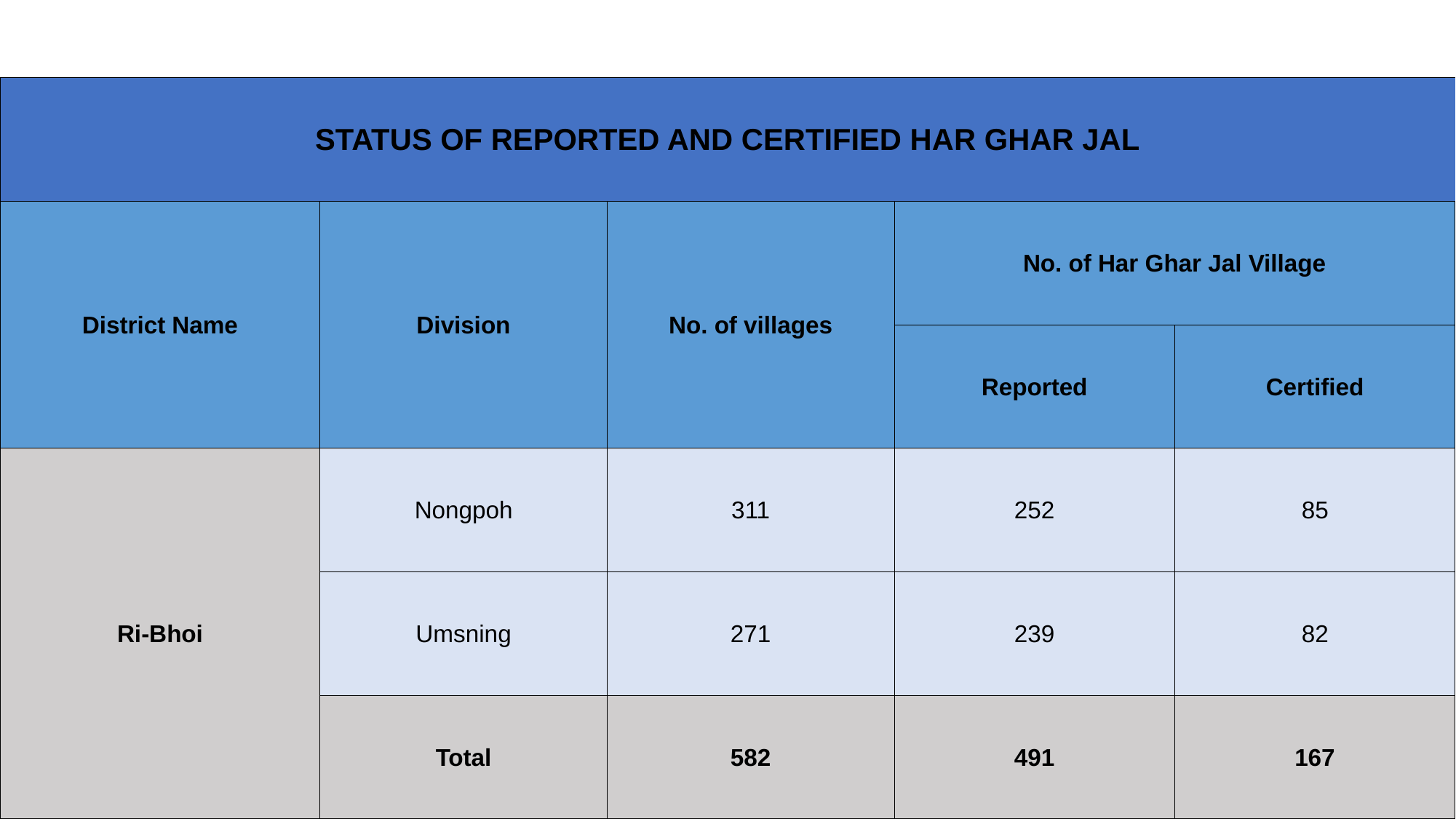

| STATUS OF REPORTED AND CERTIFIED HAR GHAR JAL |  |  |  |  |
| --- | --- | --- | --- | --- |
| District Name | Division | No. of villages | No. of Har Ghar Jal Village |  |
|  |  |  | Reported | Certified |
| Ri-Bhoi | Nongpoh | 311 | 252 | 85 |
|  | Umsning | 271 | 239 | 82 |
|  | Total | 582 | 491 | 167 |